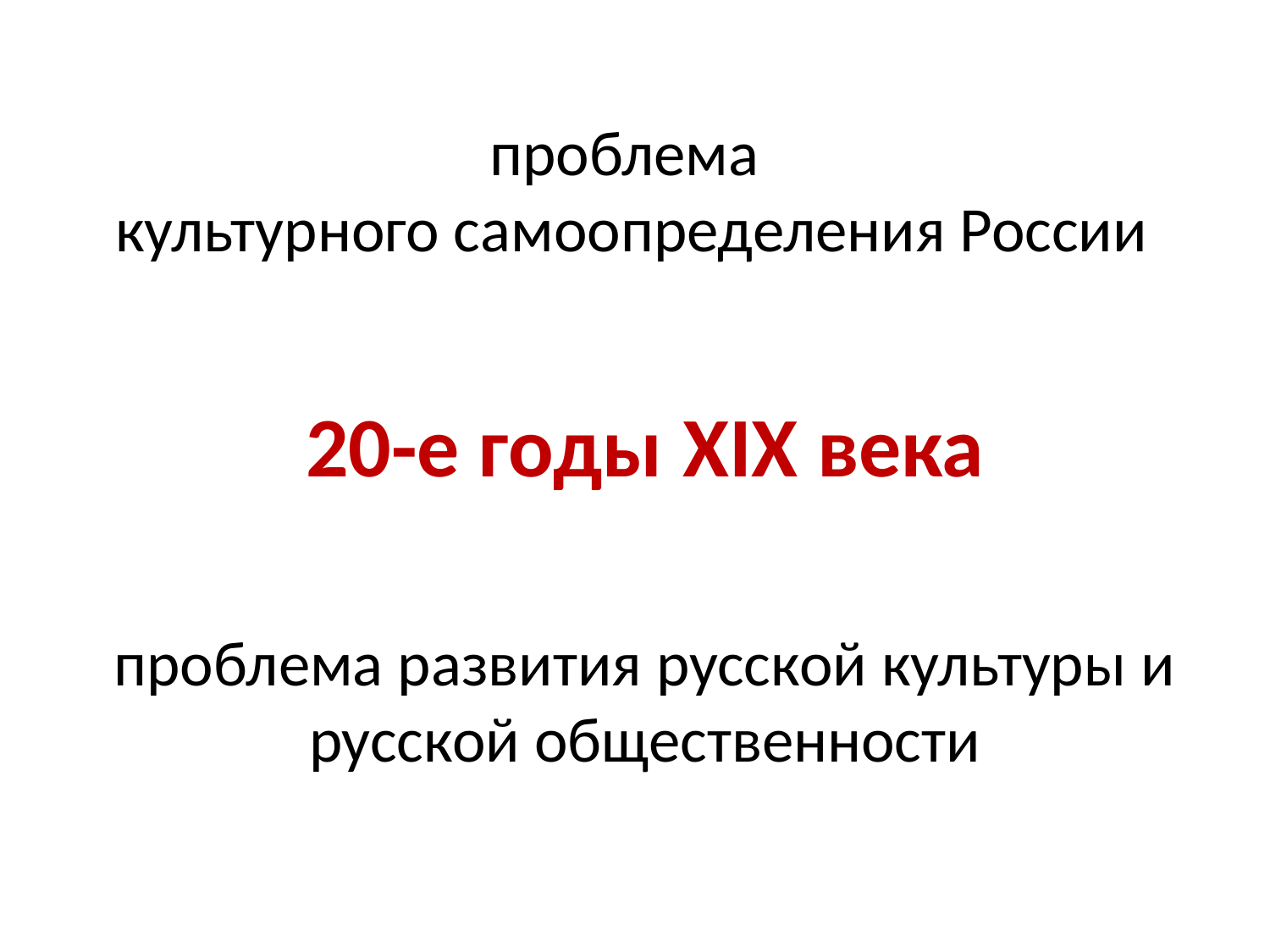

проблема
культурного самоопределения России
20-е годы XIX века
проблема развития русской культуры и русской общественности